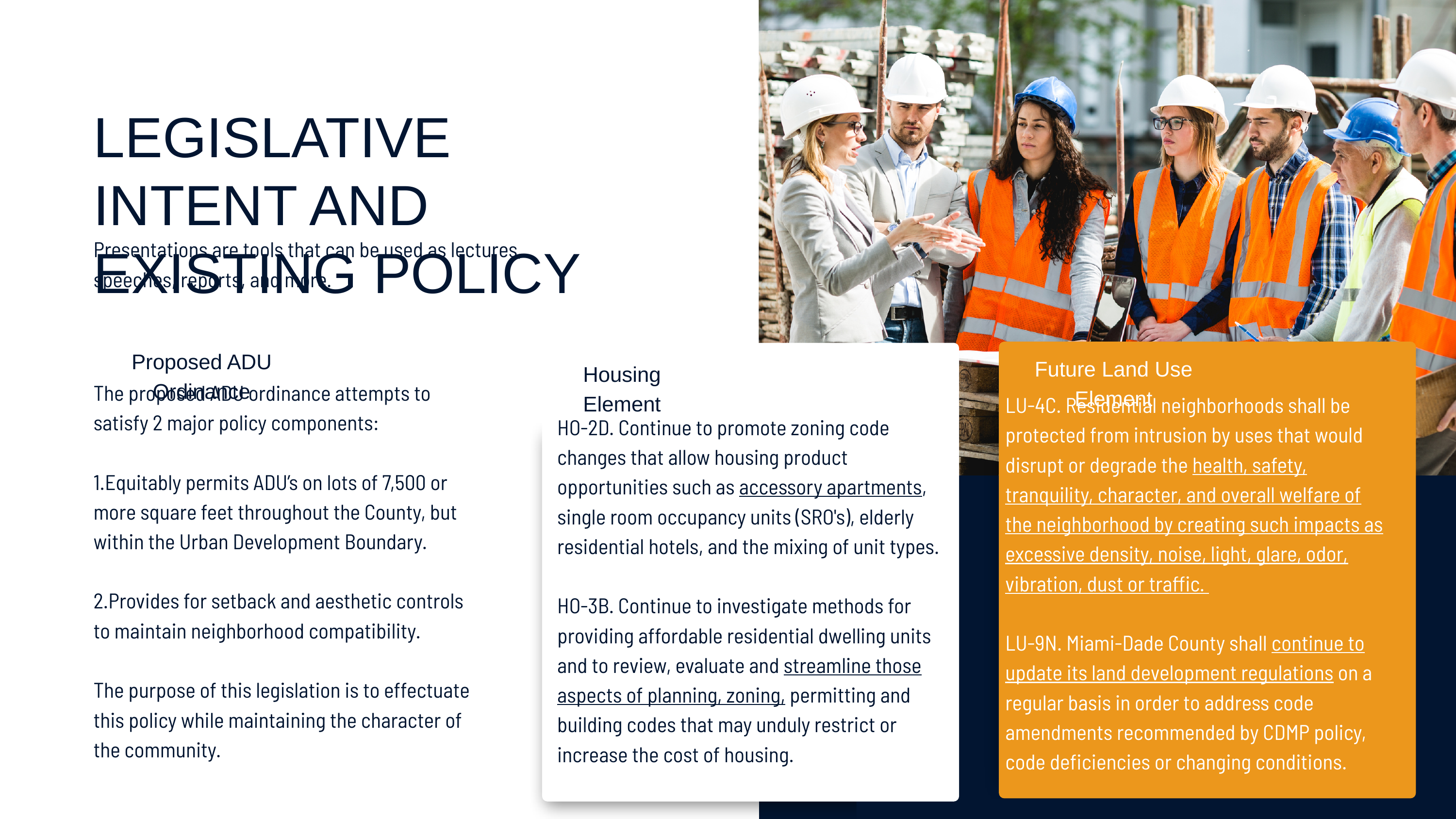

LEGISLATIVE INTENT AND EXISTING POLICY
Presentations are tools that can be used as lectures, speeches, reports, and more.

Proposed ADU Ordinance
Future Land Use Element
LU-4C. Residential neighborhoods shall be protected from intrusion by uses that would disrupt or degrade the health, safety, tranquility, character, and overall welfare of the neighborhood by creating such impacts as excessive density, noise, light, glare, odor, vibration, dust or traffic.

LU-9N. Miami-Dade County shall continue to update its land development regulations on a regular basis in order to address code amendments recommended by CDMP policy, code deficiencies or changing conditions.

Housing Element
The proposed ADU ordinance attempts to satisfy 2 major policy components:

1.Equitably permits ADU’s on lots of 7,500 or more square feet throughout the County, but within the Urban Development Boundary.

2.Provides for setback and aesthetic controls to maintain neighborhood compatibility.

The purpose of this legislation is to effectuate this policy while maintaining the character of the community.

HO-2D. Continue to promote zoning code changes that allow housing product opportunities such as accessory apartments, single room occupancy units (SRO's), elderly residential hotels, and the mixing of unit types.

HO-3B. Continue to investigate methods for providing affordable residential dwelling units and to review, evaluate and streamline those aspects of planning, zoning, permitting and building codes that may unduly restrict or increase the cost of housing.